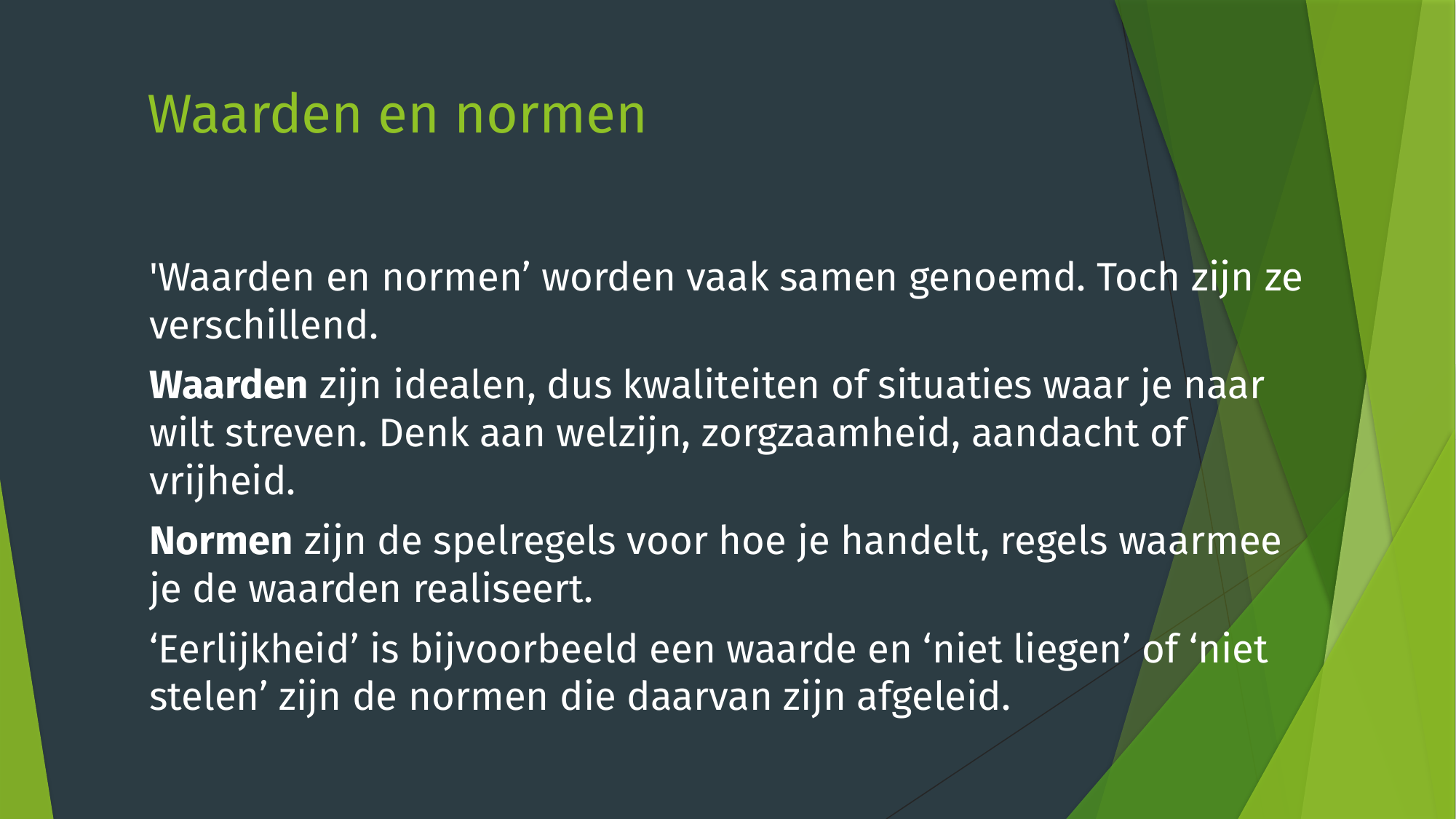

# Waarden en normen
'Waarden en normen’ worden vaak samen genoemd. Toch zijn ze verschillend.
Waarden zijn idealen, dus kwaliteiten of situaties waar je naar wilt streven. Denk aan welzijn, zorgzaamheid, aandacht of vrijheid.
Normen zijn de spelregels voor hoe je handelt, regels waarmee je de waarden realiseert.
‘Eerlijkheid’ is bijvoorbeeld een waarde en ‘niet liegen’ of ‘niet stelen’ zijn de normen die daarvan zijn afgeleid.